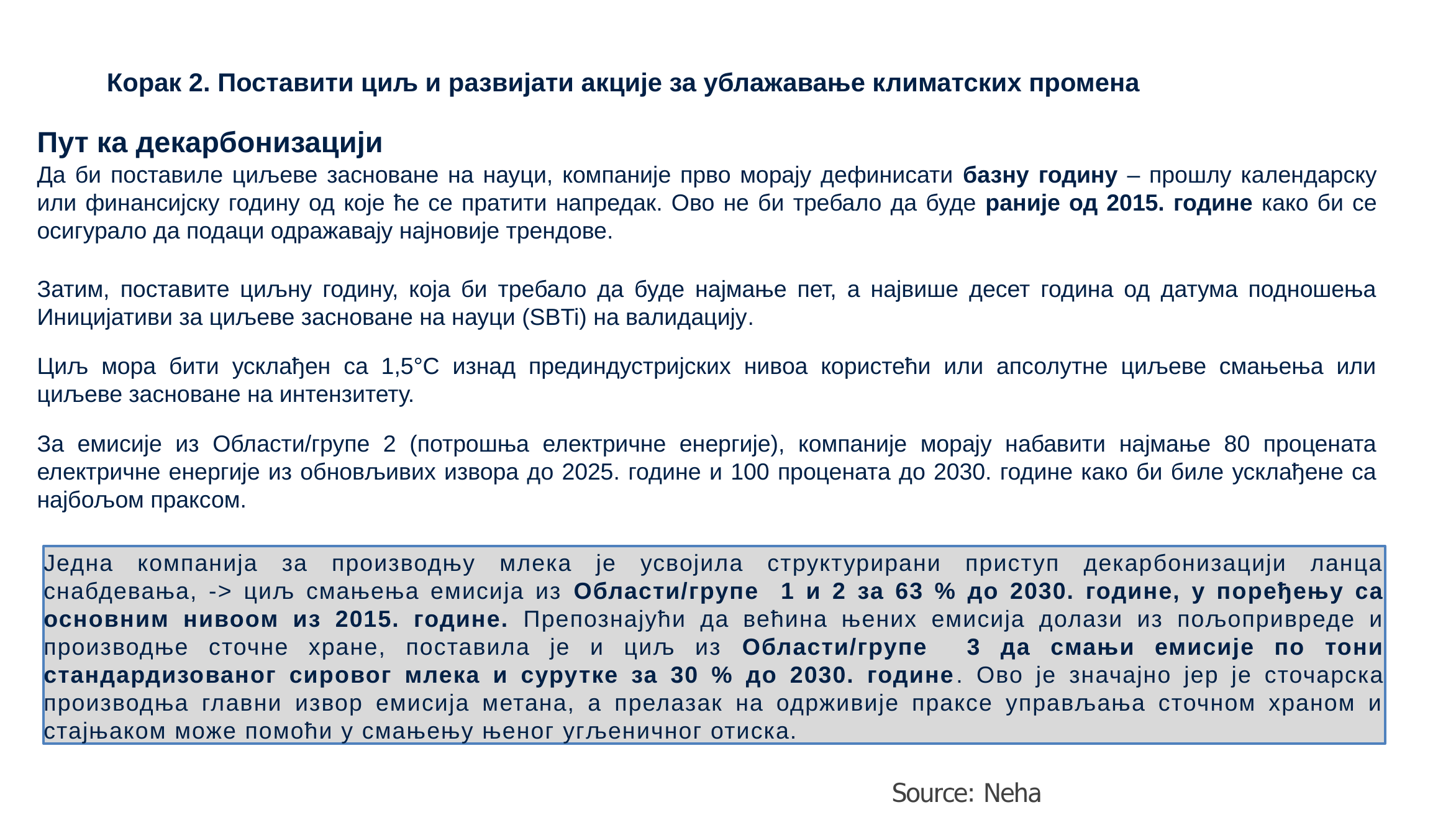

# Корак 2. Поставити циљ и развијати акције за ублажавање климатских промена
Пут ка декарбонизацији
Да би поставиле циљеве засноване на науци, компаније прво морају дефинисати базну годину – прошлу календарску или финансијску годину од које ће се пратити напредак. Ово не би требало да буде раније од 2015. године како би се осигурало да подаци одражавају најновије трендове.

Затим, поставите циљну годину, која би требало да буде најмање пет, а највише десет година од датума подношења Иницијативи за циљеве засноване на науци (SBTi) на валидацију.
Циљ мора бити усклађен са 1,5°C изнад прединдустријских нивоа користећи или апсолутне циљеве смањења или циљеве засноване на интензитету.
За емисије из Области/групе 2 (потрошња електричне енергије), компаније морају набавити најмање 80 процената електричне енергије из обновљивих извора до 2025. године и 100 процената до 2030. године како би биле усклађене са најбољом праксом.
Једна компанија за производњу млека је усвојила структурирани приступ декарбонизацији ланца снабдевања, -> циљ смањења емисија из Области/групе  1 и 2 за 63 % до 2030. године, у поређењу са основним нивоом из 2015. године. Препознајући да већина њених емисија долази из пољопривреде и производње сточне хране, поставила је и циљ из Области/групе  3 да смањи емисије по тони стандардизованог сировог млека и сурутке за 30 % до 2030. године. Ово је значајно јер је сточарска производња главни извор емисија метана, а прелазак на одрживије праксе управљања сточном храном и стајњаком може помоћи у смањењу њеног угљеничног отиска.
Source: Neha